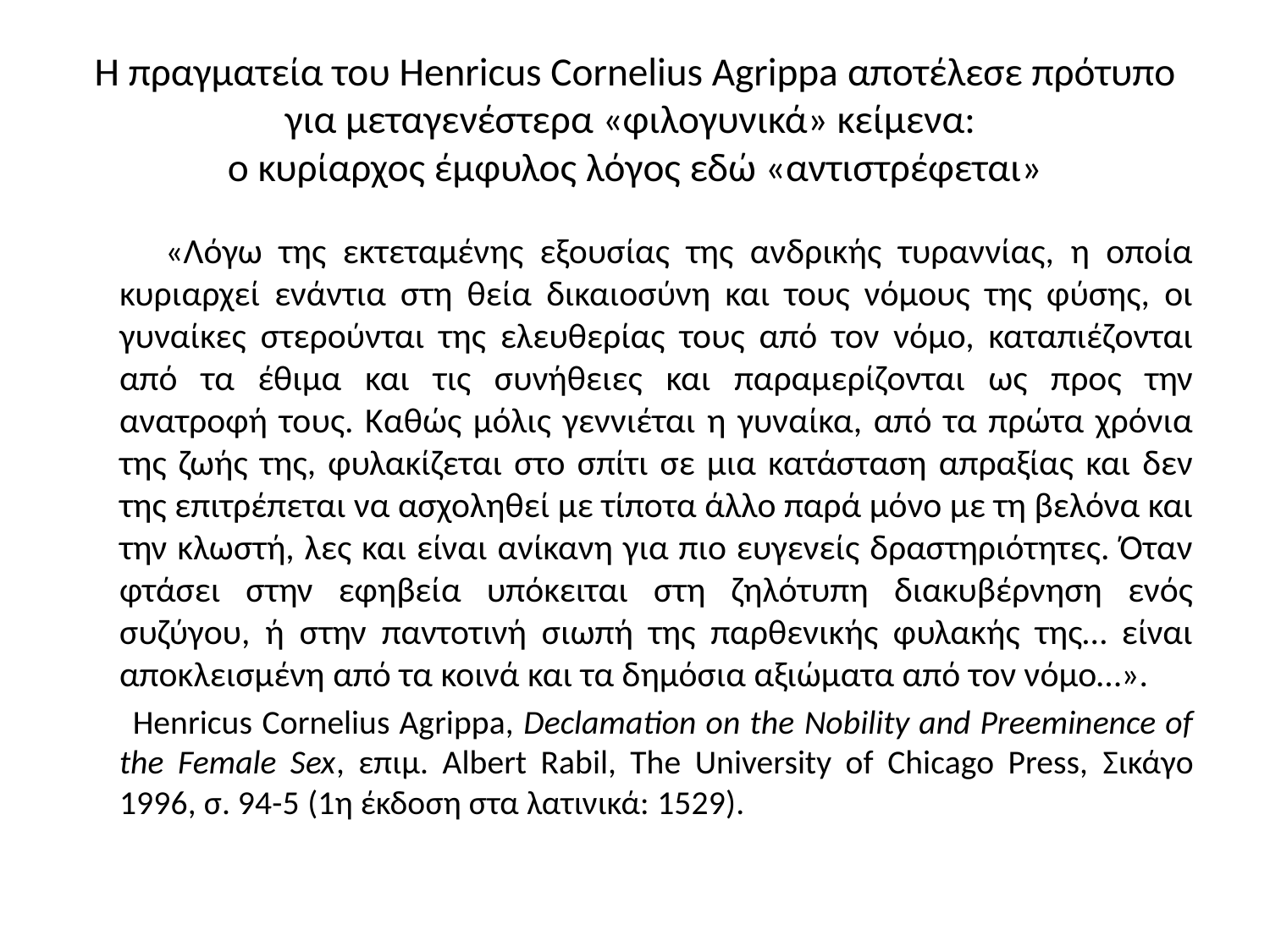

# Η πραγματεία του Henricus Cornelius Agrippa αποτέλεσε πρότυπο για μεταγενέστερα «φιλογυνικά» κείμενα: ο κυρίαρχος έμφυλος λόγος εδώ «αντιστρέφεται»
      «Λόγω της εκτεταμένης εξουσίας της ανδρικής τυραννίας, η οποία κυριαρχεί ενάντια στη θεία δικαιοσύνη και τους νόμους της φύσης, οι γυναίκες στερούνται της ελευθερίας τους από τον νόμο, καταπιέζονται από τα έθιμα και τις συνήθειες και παραμερίζονται ως προς την ανατροφή τους. Καθώς μόλις γεννιέται η γυναίκα, από τα πρώτα χρόνια της ζωής της, φυλακίζεται στο σπίτι σε μια κατάσταση απραξίας και δεν της επιτρέπεται να ασχοληθεί με τίποτα άλλο παρά μόνο με τη βελόνα και την κλωστή, λες και είναι ανίκανη για πιο ευγενείς δραστηριότητες. Όταν φτάσει στην εφηβεία υπόκειται στη ζηλότυπη διακυβέρνηση ενός συζύγου, ή στην παντοτινή σιωπή της παρθενικής φυλακής της… είναι αποκλεισμένη από τα κοινά και τα δημόσια αξιώματα από τον νόμο…».
       Henricus Cornelius Agrippa, Declamation on the Nobility and Preeminence of the Female Sex, επιμ. Albert Rabil, The University of Chicago Press, Σικάγο 1996, σ. 94-5 (1η έκδοση στα λατινικά: 1529).